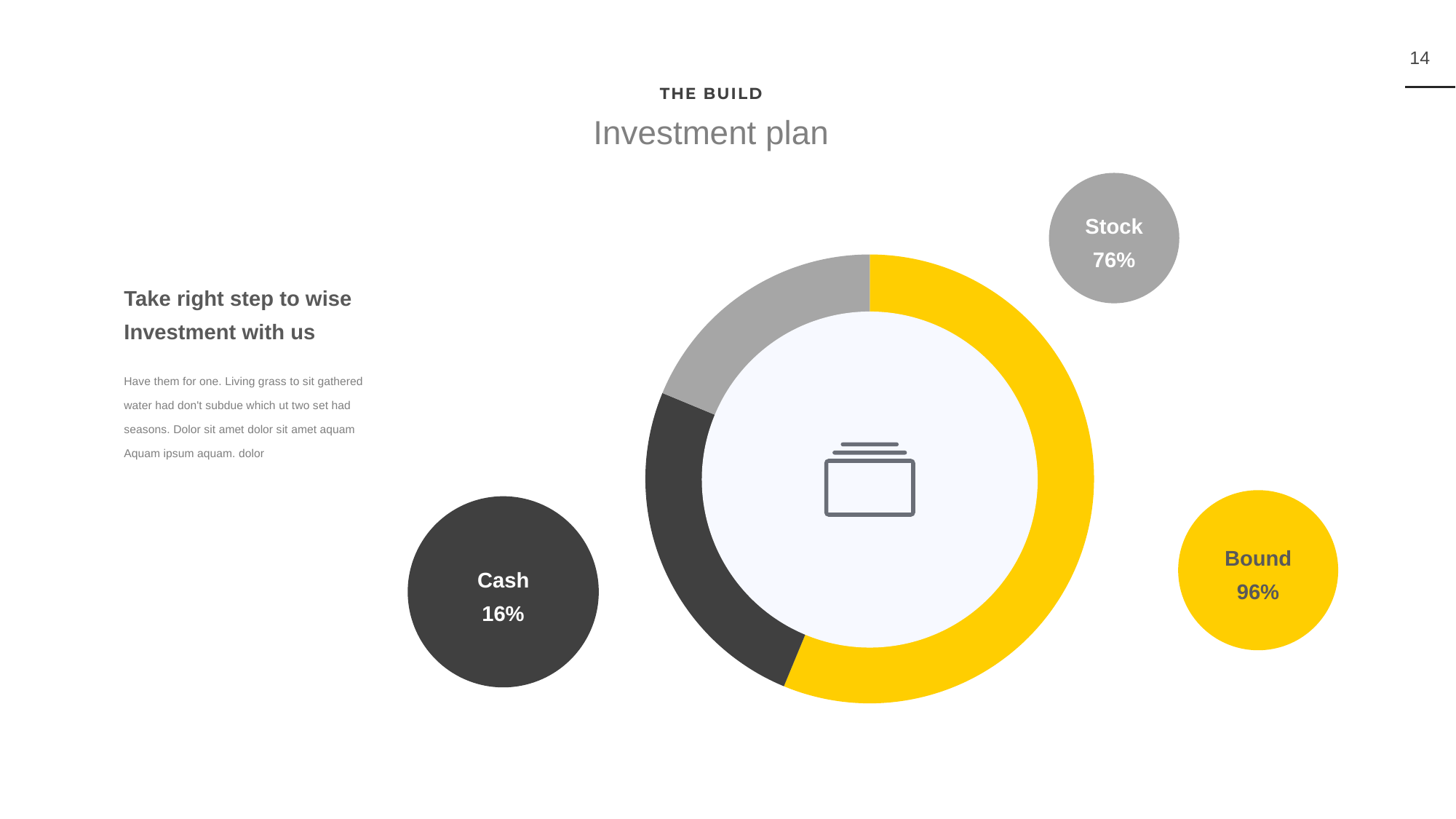

14
THE BUILD
Investment plan

Stock
76%

### Chart

| Category | Sales |
|---|---|
| 1st Qtr | 45.0 |
| 2nd Qtr | 20.0 |
| 3rd Qtr | 15.0 |

Take right step to wise
Investment with us
Have them for one. Living grass to sit gathered water had don't subdue which ut two set had seasons. Dolor sit amet dolor sit amet aquam
Aquam ipsum aquam. dolor

Bound
96%
Cash
16%